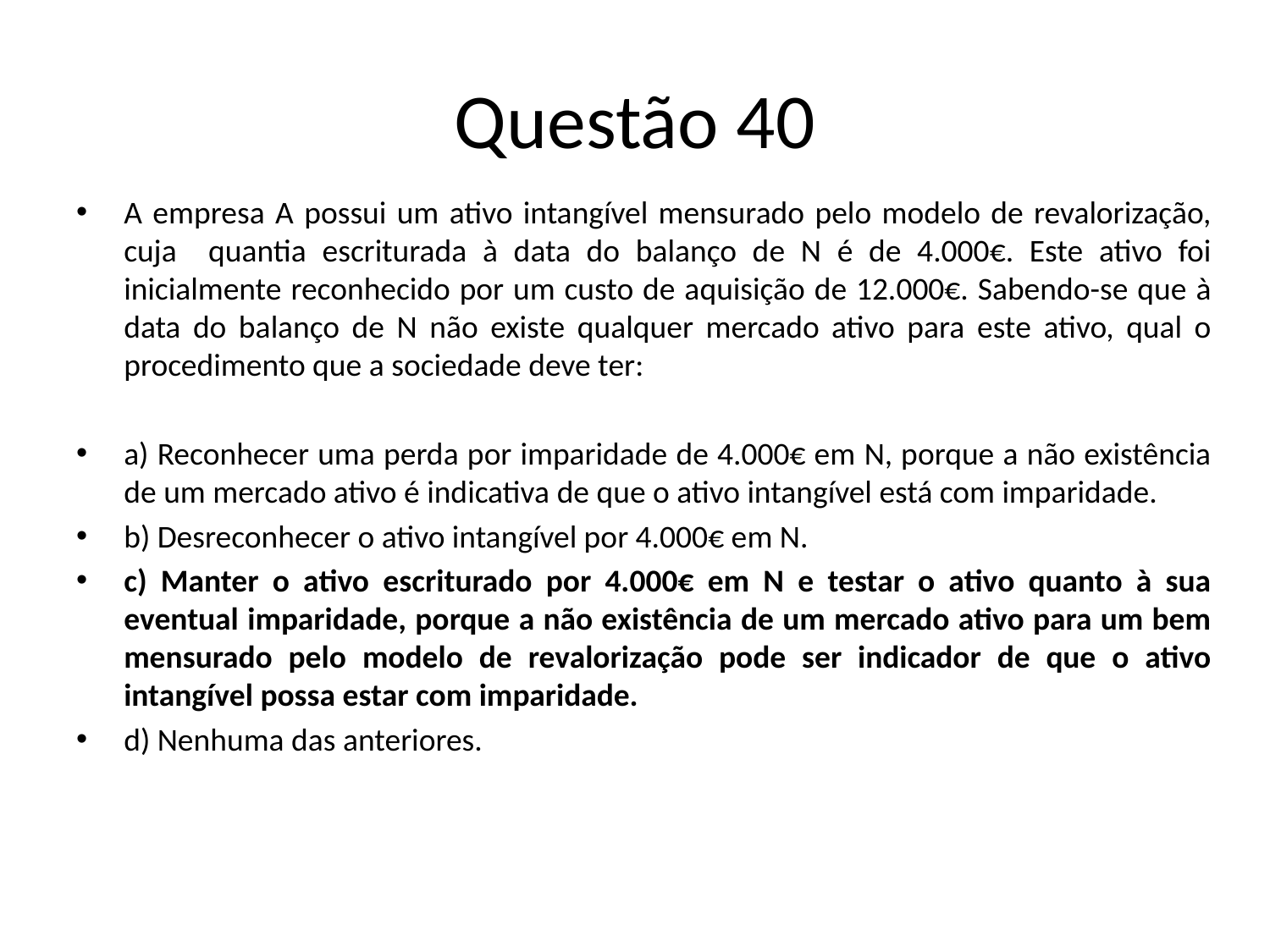

# Questão 40
A empresa A possui um ativo intangível mensurado pelo modelo de revalorização, cuja  quantia escriturada à data do balanço de N é de 4.000€. Este ativo foi inicialmente reconhecido por um custo de aquisição de 12.000€. Sabendo-se que à data do balanço de N não existe qualquer mercado ativo para este ativo, qual o procedimento que a sociedade deve ter:

a) Reconhecer uma perda por imparidade de 4.000€ em N, porque a não existência de um mercado ativo é indicativa de que o ativo intangível está com imparidade.
b) Desreconhecer o ativo intangível por 4.000€ em N.
c) Manter o ativo escriturado por 4.000€ em N e testar o ativo quanto à sua eventual imparidade, porque a não existência de um mercado ativo para um bem mensurado pelo modelo de revalorização pode ser indicador de que o ativo intangível possa estar com imparidade.
d) Nenhuma das anteriores.